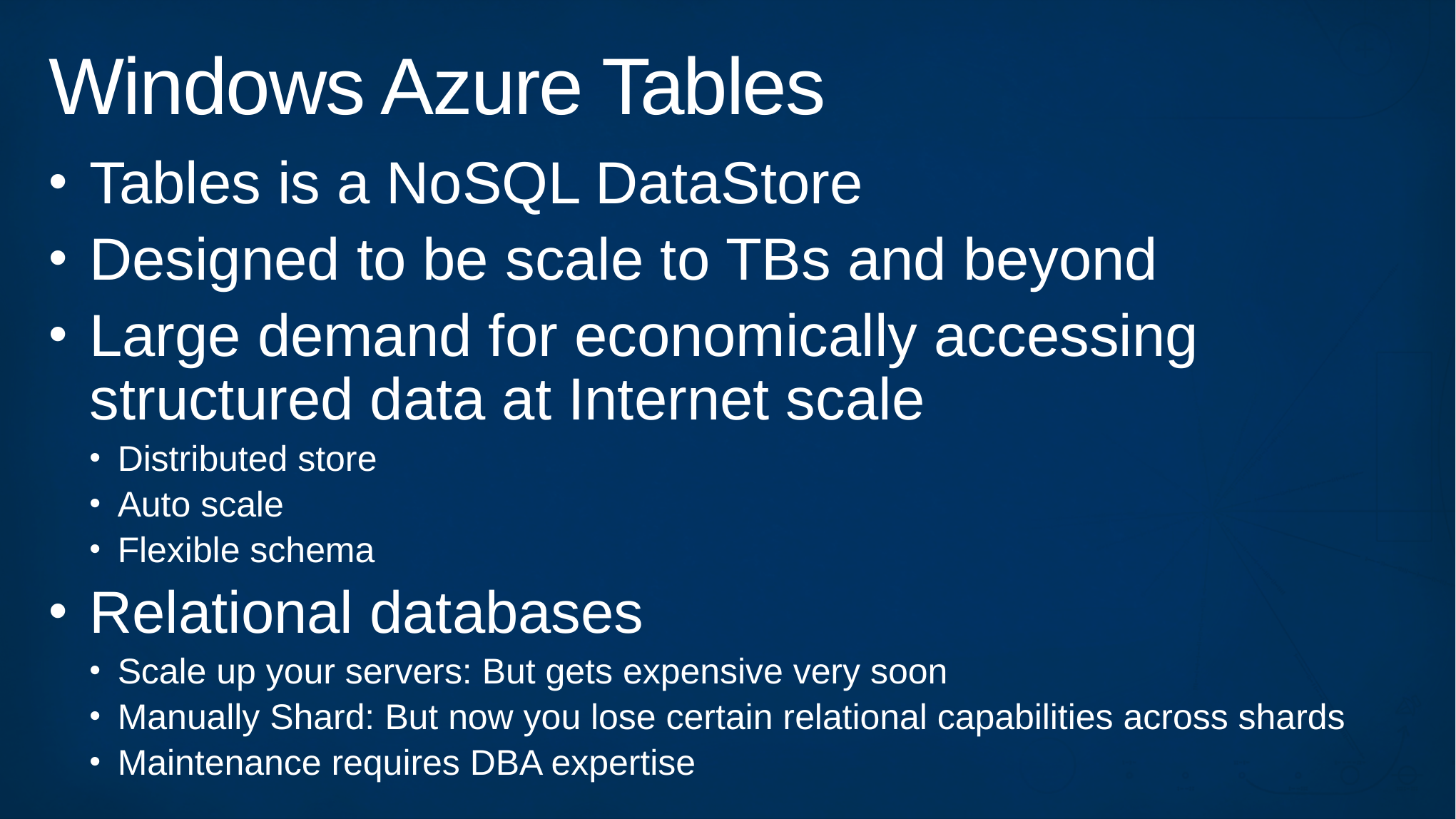

# Windows Azure Tables
Tables is a NoSQL DataStore
Designed to be scale to TBs and beyond
Large demand for economically accessing structured data at Internet scale
Distributed store
Auto scale
Flexible schema
Relational databases
Scale up your servers: But gets expensive very soon
Manually Shard: But now you lose certain relational capabilities across shards
Maintenance requires DBA expertise